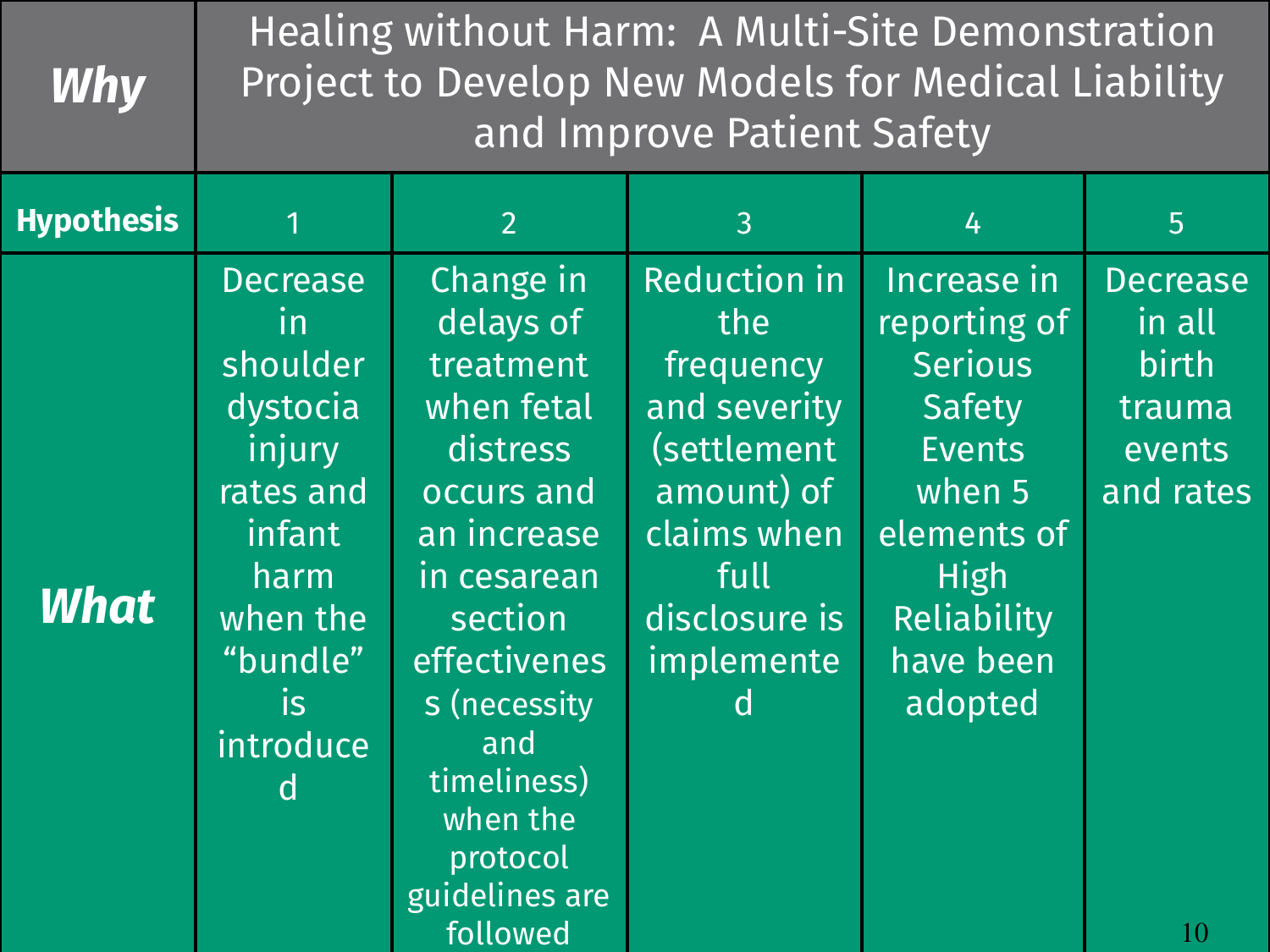

| Why | Healing without Harm: A Multi-Site Demonstration Project to Develop New Models for Medical Liability and Improve Patient Safety |  |  |  |  |
| --- | --- | --- | --- | --- | --- |
| Hypothesis | 1 | 2 | 3 | 4 | 5 |
| What | Decrease in shoulder dystocia injury rates and infant harm when the “bundle” is introduced | Change in delays of treatment when fetal distress occurs and an increase in cesarean section effectiveness (necessity and timeliness) when the protocol guidelines are followed | Reduction in the frequency and severity (settlement amount) of claims when full disclosure is implemented | Increase in reporting of Serious Safety Events when 5 elements of High Reliability have been adopted | Decrease in all birth trauma events and rates |
10